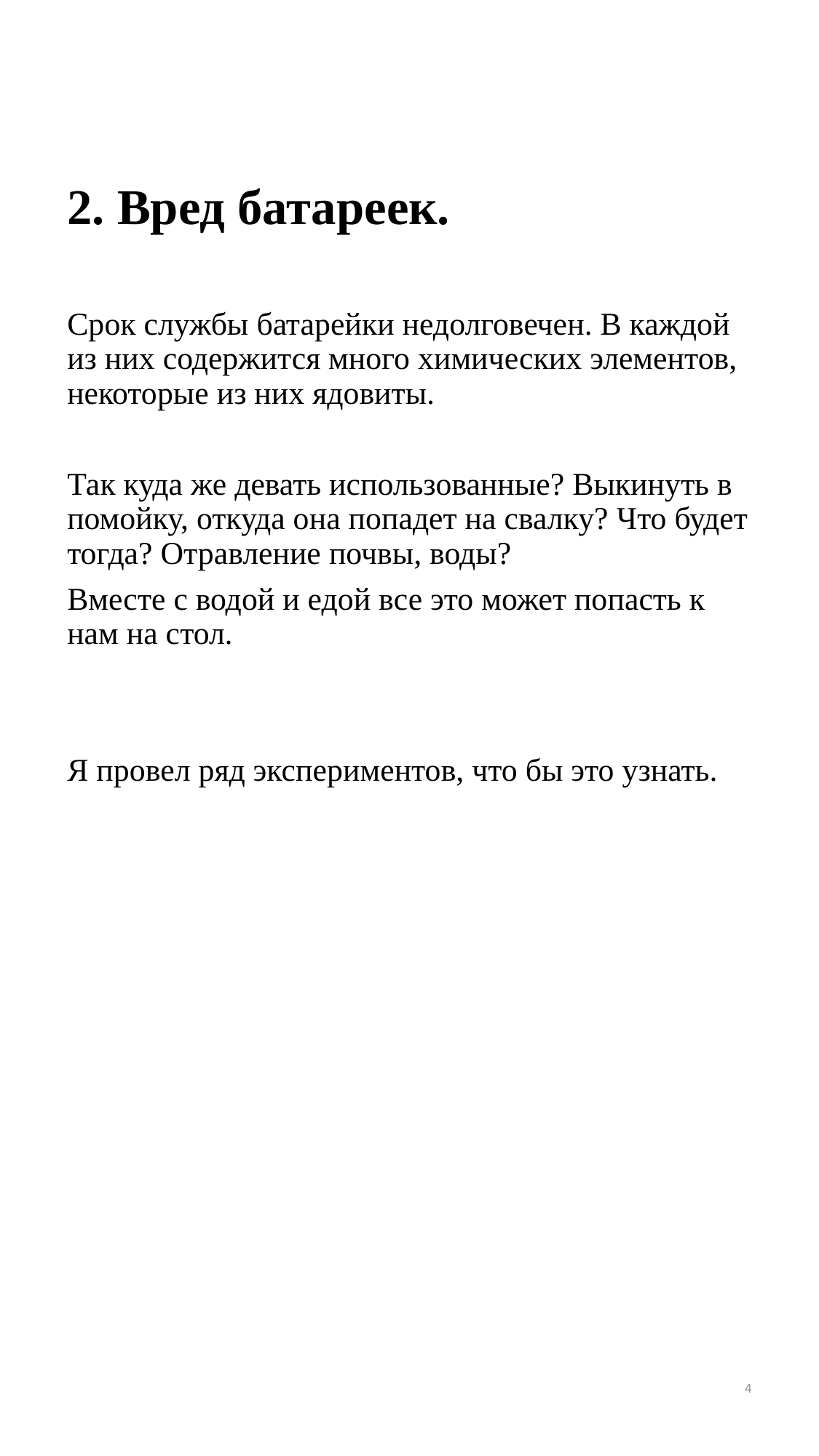

# 2. Вред батареек.
Срок службы батарейки недолговечен. В каждой из них содержится много химических элементов, некоторые из них ядовиты.

Так куда же девать использованные? Выкинуть в помойку, откуда она попадет на свалку? Что будет тогда? Отравление почвы, воды?
Вместе с водой и едой все это может попасть к нам на стол.

Я провел ряд экспериментов, что бы это узнать.

4